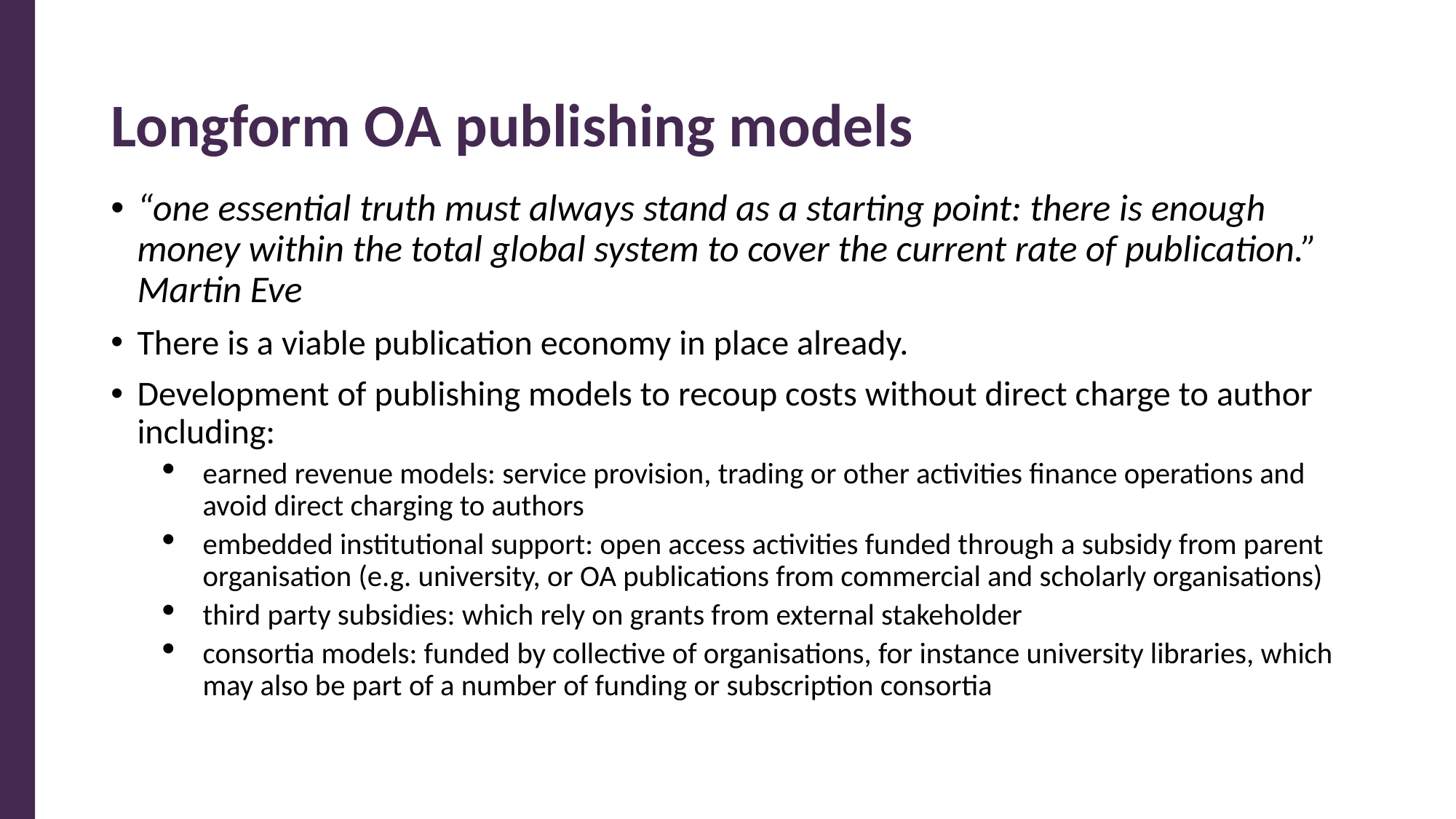

# Longform OA publishing models
“one essential truth must always stand as a starting point: there is enough money within the total global system to cover the current rate of publication.” Martin Eve
There is a viable publication economy in place already.
Development of publishing models to recoup costs without direct charge to author including:
earned revenue models: service provision, trading or other activities finance operations and avoid direct charging to authors
embedded institutional support: open access activities funded through a subsidy from parent organisation (e.g. university, or OA publications from commercial and scholarly organisations)
third party subsidies: which rely on grants from external stakeholder
consortia models: funded by collective of organisations, for instance university libraries, which may also be part of a number of funding or subscription consortia